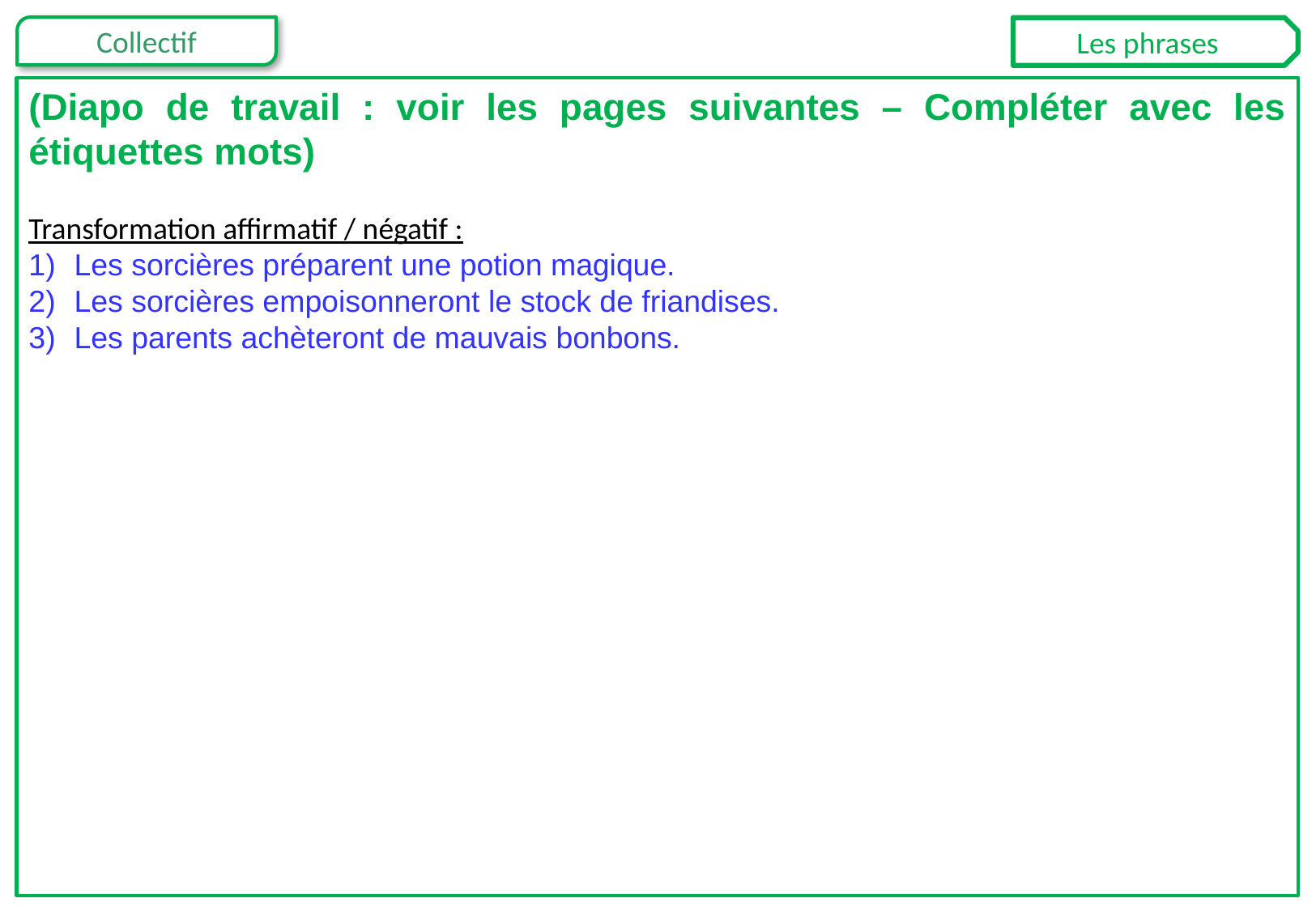

Les phrases
(Diapo de travail : voir les pages suivantes – Compléter avec les étiquettes mots)

Transformation affirmatif / négatif :
Les sorcières préparent une potion magique.
Les sorcières empoisonneront le stock de friandises.
Les parents achèteront de mauvais bonbons.